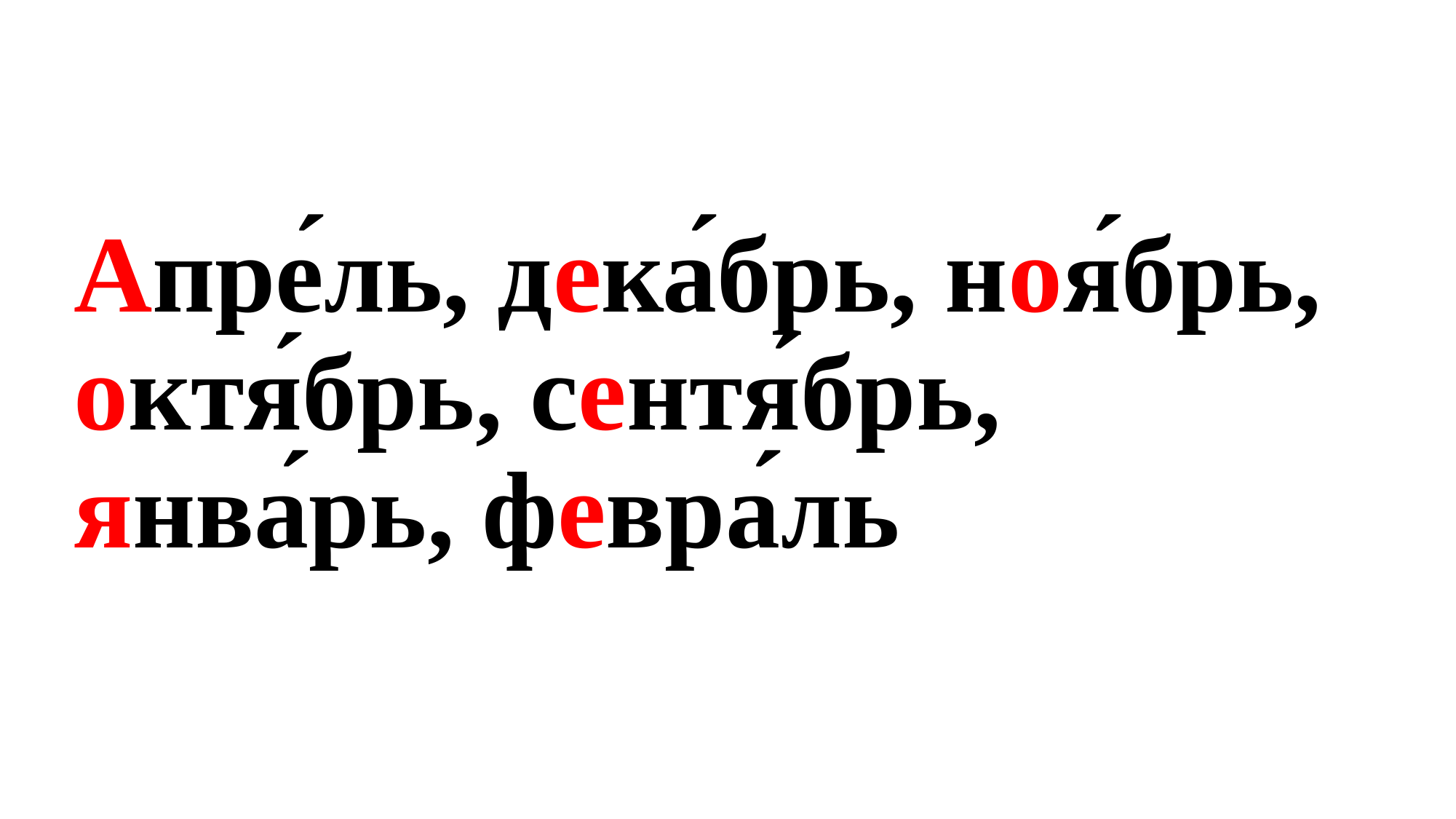

# Апре́ль, дека́брь, ноя́брь, октя́брь, сентя́брь, янва́рь, февра́ль